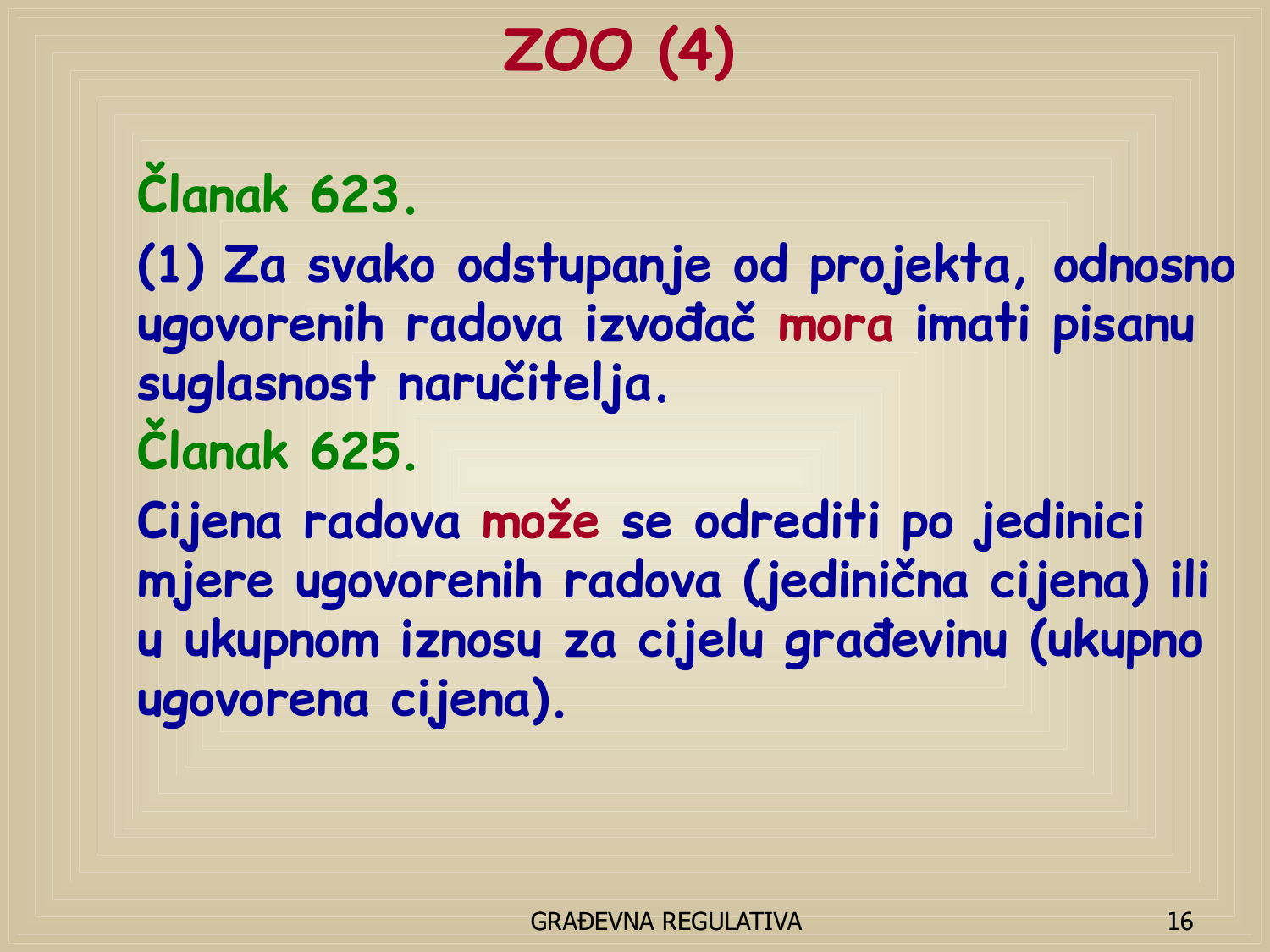

# ZOO (4)
Članak 623.
(1) Za svako odstupanje od projekta, odnosno ugovorenih radova izvođač mora imati pisanu suglasnost naručitelja.
Članak 625.
Cijena radova može se odrediti po jedinici mjere ugovorenih radova (jedinična cijena) ili u ukupnom iznosu za cijelu građevinu (ukupno ugovorena cijena).
GRAĐEVNA REGULATIVA
16